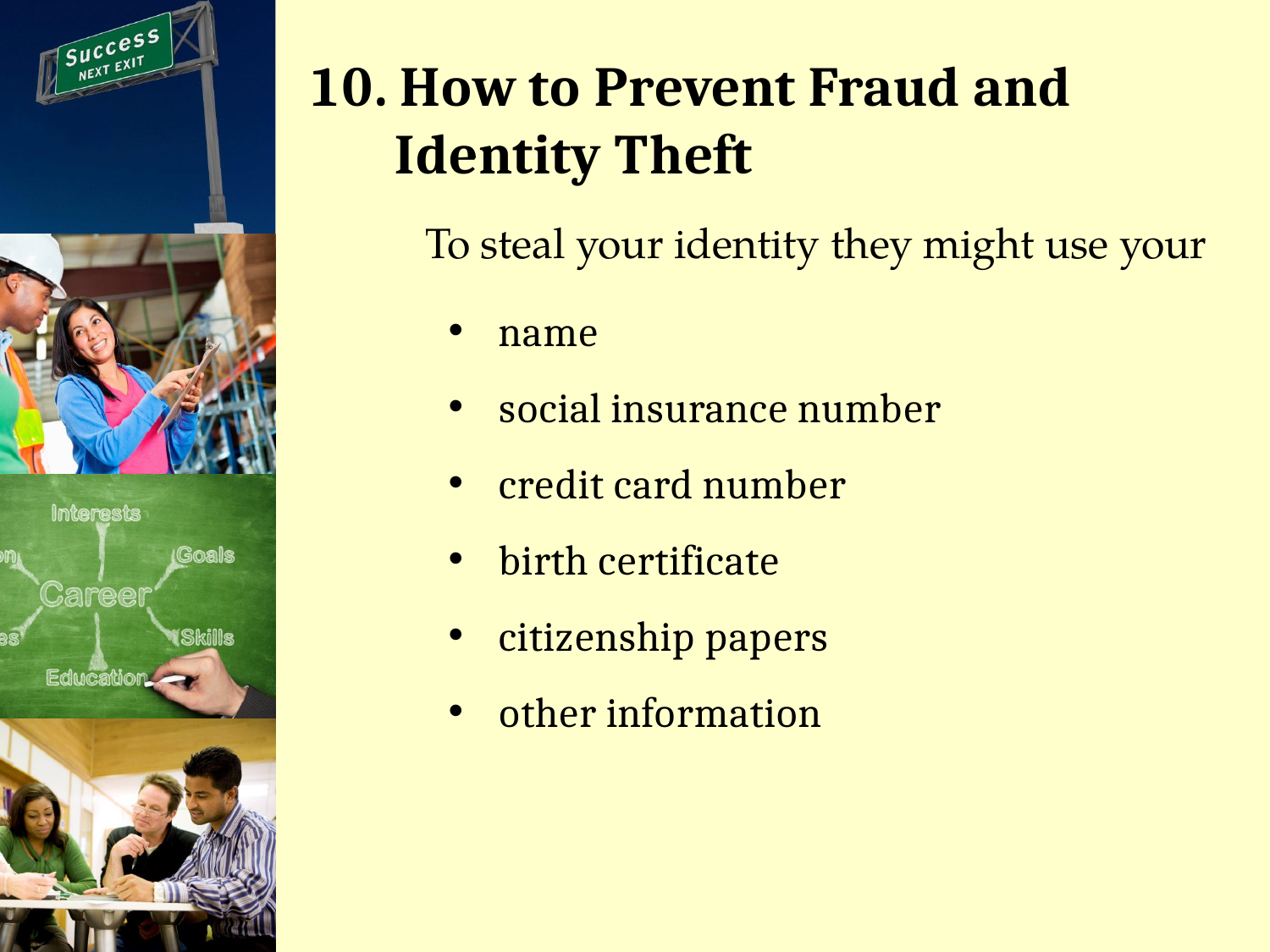

# 10. How to Prevent Fraud and Identity Theft
	To steal your identity they might use your
name
social insurance number
credit card number
birth certificate
citizenship papers
other information